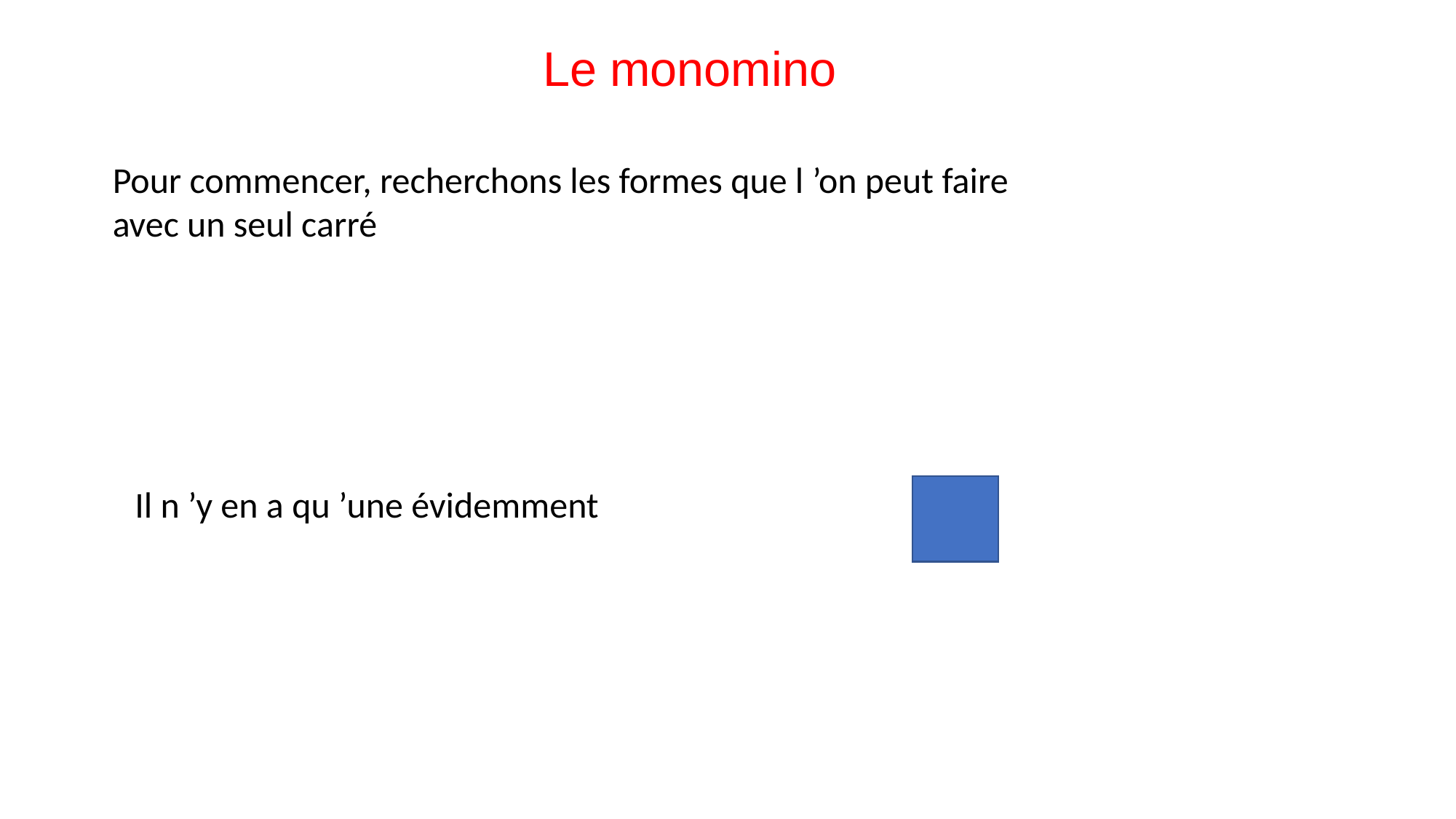

Le monomino
Pour commencer, recherchons les formes que l ’on peut faire avec un seul carré
Il n ’y en a qu ’une évidemment